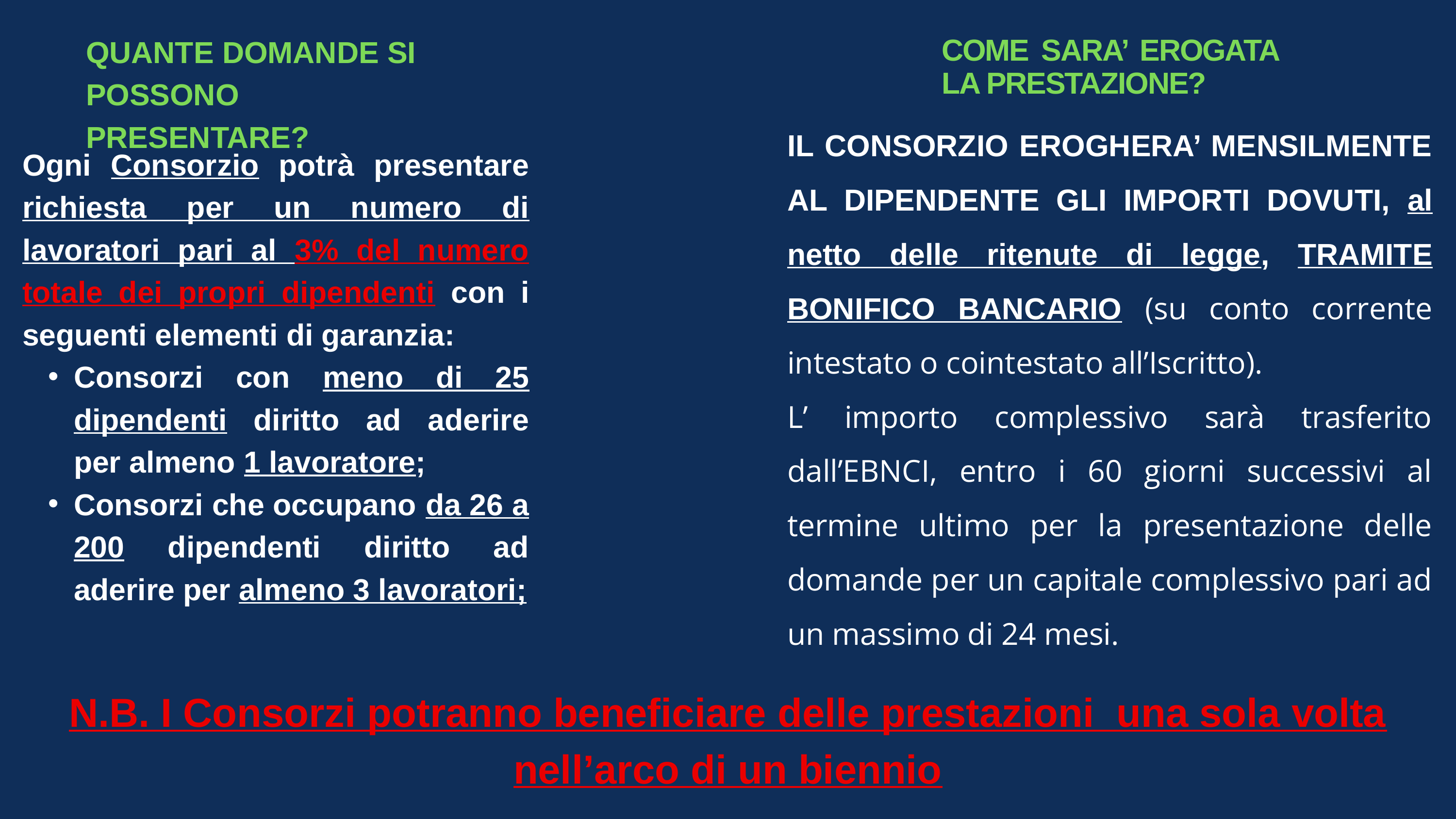

QUANTE DOMANDE SI POSSONO PRESENTARE?
COME SARA’ EROGATA LA PRESTAZIONE?
IL CONSORZIO EROGHERA’ MENSILMENTE AL DIPENDENTE GLI IMPORTI DOVUTI, al netto delle ritenute di legge, TRAMITE BONIFICO BANCARIO (su conto corrente intestato o cointestato all’Iscritto).
L’ importo complessivo sarà trasferito dall’EBNCI, entro i 60 giorni successivi al termine ultimo per la presentazione delle domande per un capitale complessivo pari ad un massimo di 24 mesi.

Ogni Consorzio potrà presentare richiesta per un numero di lavoratori pari al 3% del numero totale dei propri dipendenti con i seguenti elementi di garanzia:
Consorzi con meno di 25 dipendenti diritto ad aderire per almeno 1 lavoratore;
Consorzi che occupano da 26 a 200 dipendenti diritto ad aderire per almeno 3 lavoratori;
N.B. I Consorzi potranno beneficiare delle prestazioni  una sola volta nell’arco di un biennio